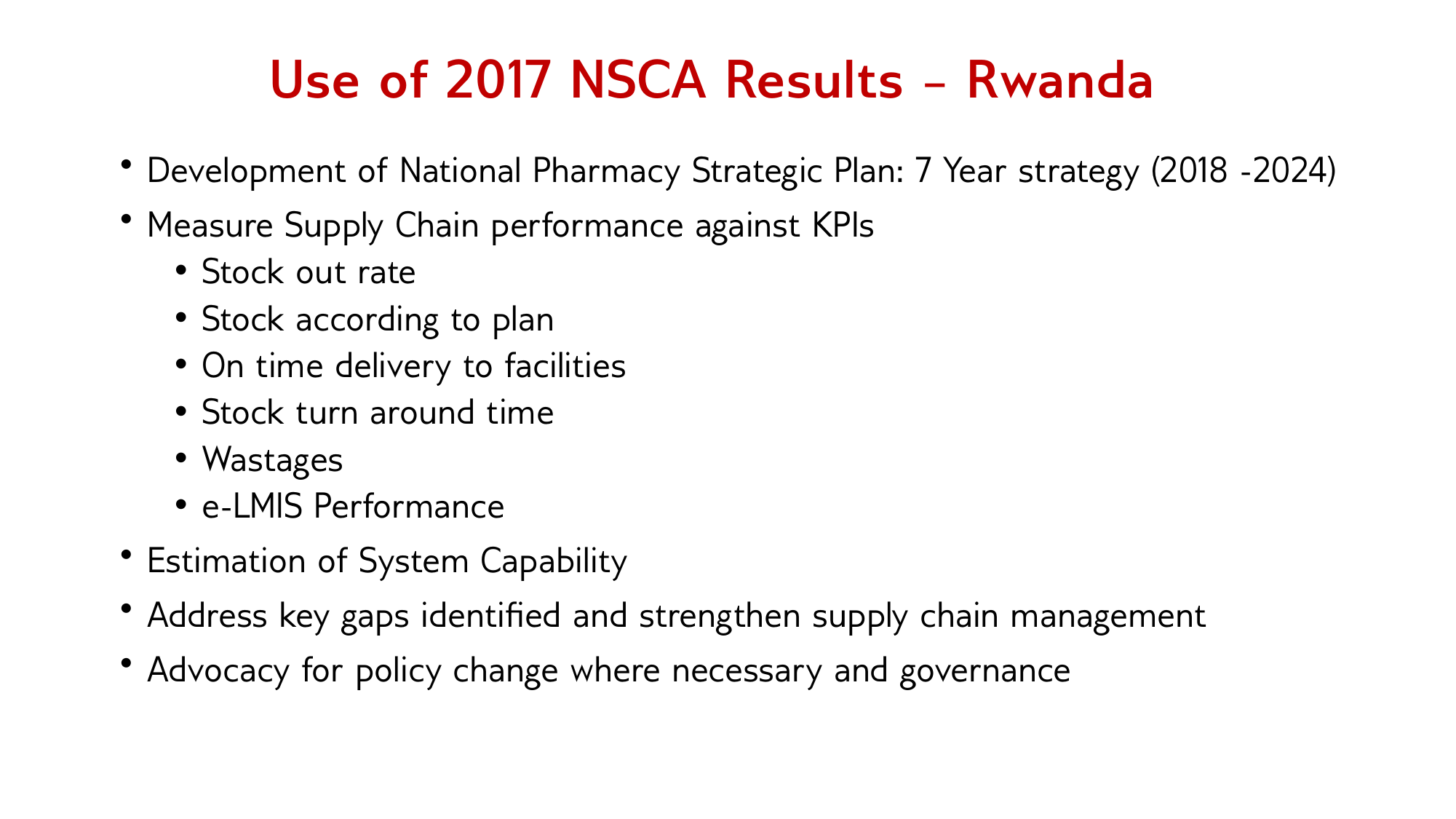

# Use of 2017 NSCA Results – Rwanda
Development of National Pharmacy Strategic Plan: 7 Year strategy (2018 -2024)
Measure Supply Chain performance against KPIs
Stock out rate
Stock according to plan
On time delivery to facilities
Stock turn around time
Wastages
e-LMIS Performance
Estimation of System Capability
Address key gaps identified and strengthen supply chain management
Advocacy for policy change where necessary and governance